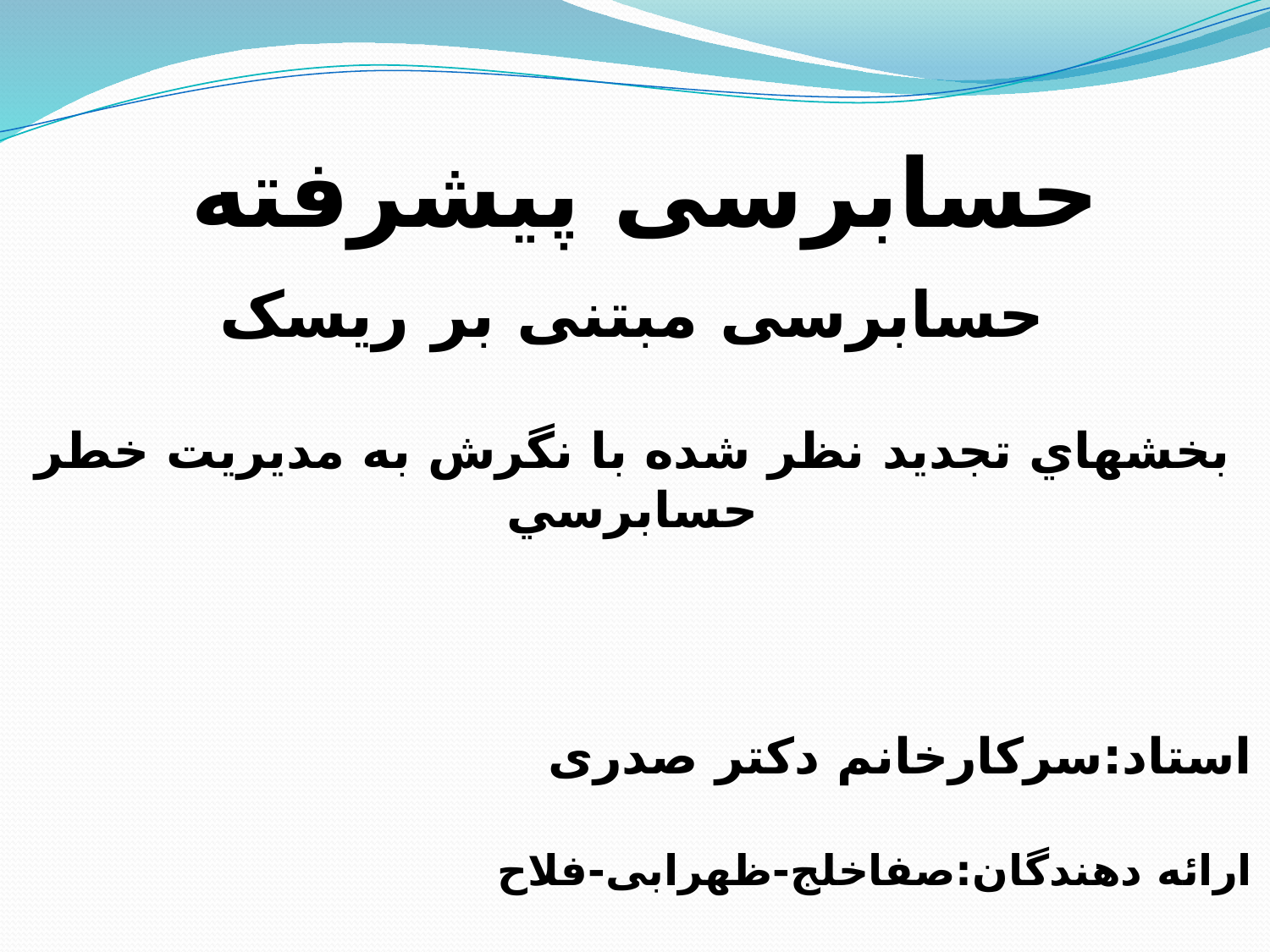

# حسابرسی پیشرفته
حسابرسی مبتنی بر ریسک
بخشهاي تجديد نظر شده با نگرش به مديريت خطر حسابرسي
استاد:سرکارخانم دکتر صدری
ارائه دهندگان:صفاخلج-ظهرابی-فلاح